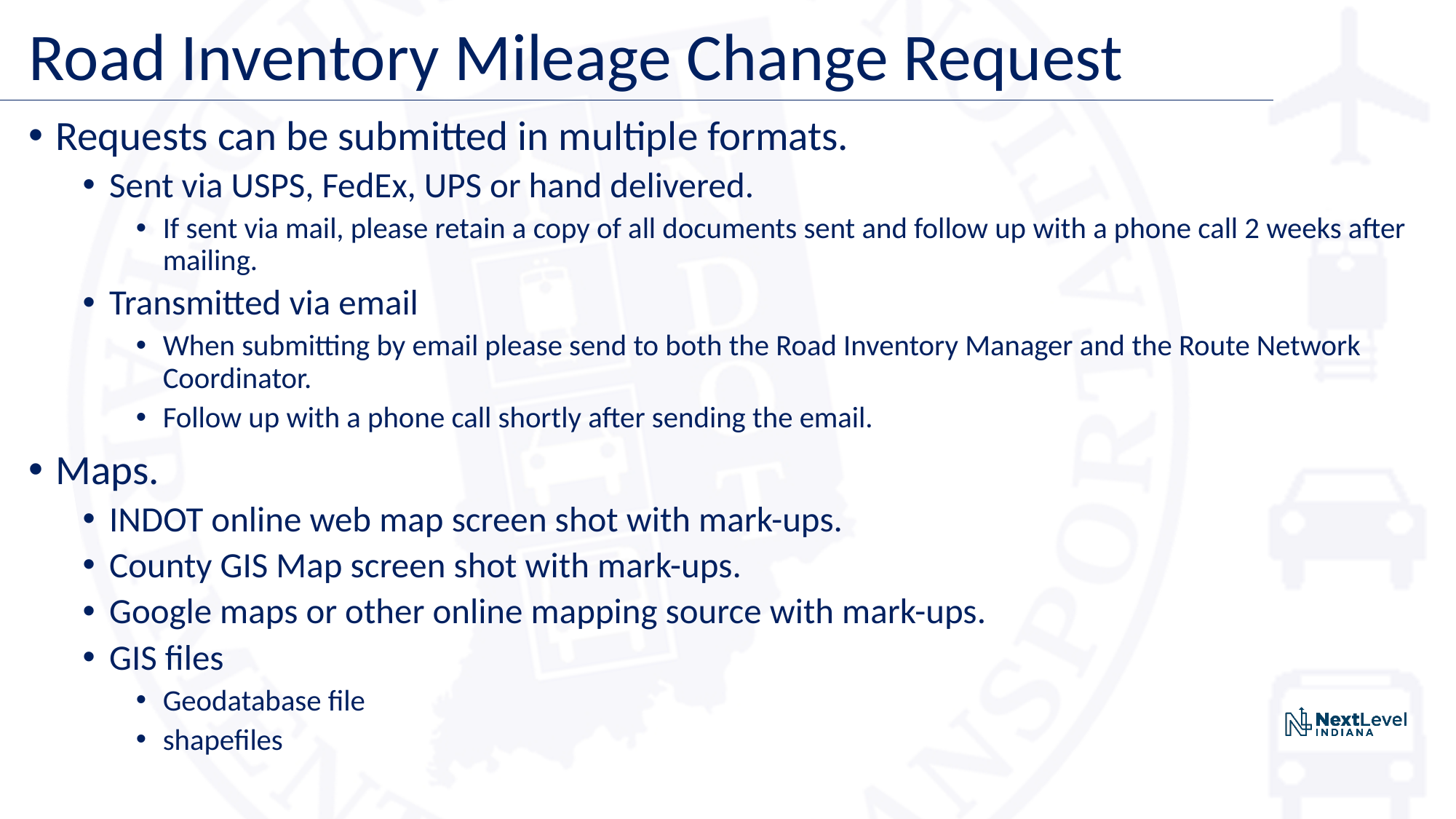

# Road Inventory Mileage Change Request
Requests can be submitted in multiple formats.
Sent via USPS, FedEx, UPS or hand delivered.
If sent via mail, please retain a copy of all documents sent and follow up with a phone call 2 weeks after mailing.
Transmitted via email
When submitting by email please send to both the Road Inventory Manager and the Route Network Coordinator.
Follow up with a phone call shortly after sending the email.
Maps.
INDOT online web map screen shot with mark-ups.
County GIS Map screen shot with mark-ups.
Google maps or other online mapping source with mark-ups.
GIS files
Geodatabase file
shapefiles